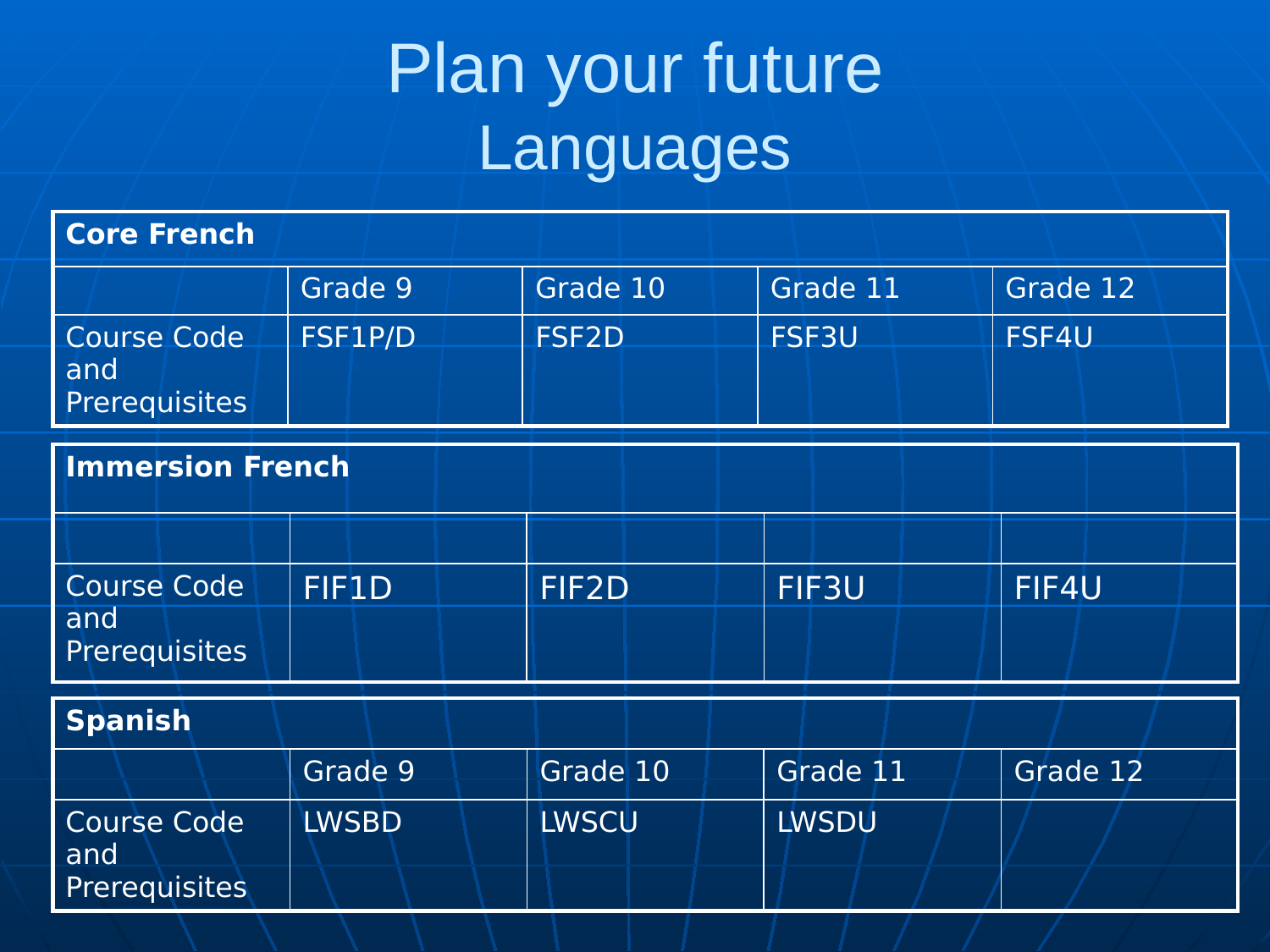

Plan your future
Languages
| Core French |  |  |  |  |
| --- | --- | --- | --- | --- |
|  | Grade 9 | Grade 10 | Grade 11 | Grade 12 |
| Course Code and Prerequisites | FSF1P/D | FSF2D | FSF3U | FSF4U |
| Immersion French |  |  |  |  |
| --- | --- | --- | --- | --- |
|  |  |  |  |  |
| Course Code and Prerequisites | FIF1D | FIF2D | FIF3U | FIF4U |
| Spanish |  |  |  |  |
| --- | --- | --- | --- | --- |
|  | Grade 9 | Grade 10 | Grade 11 | Grade 12 |
| Course Code and Prerequisites | LWSBD | LWSCU | LWSDU |  |